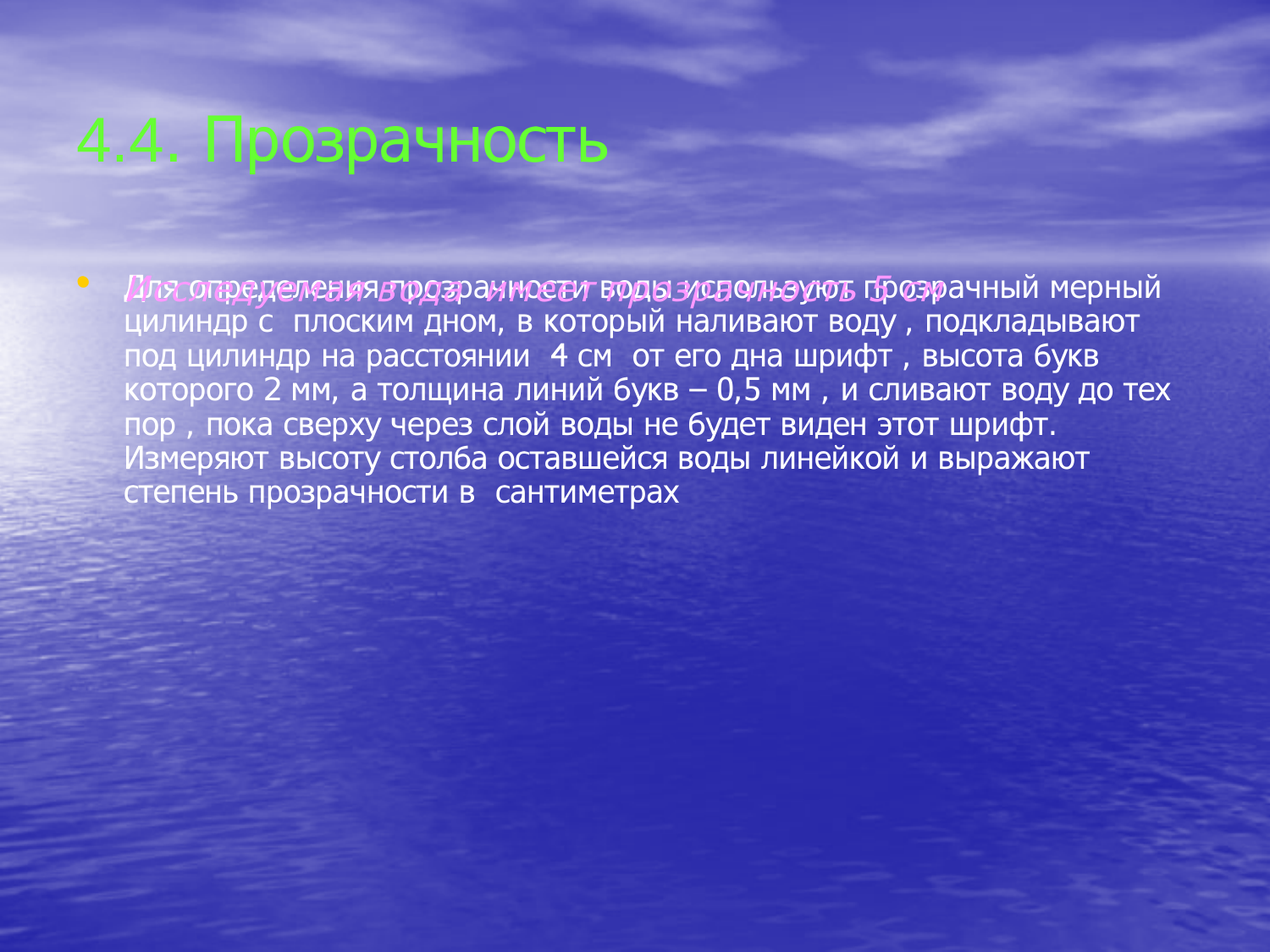

# 4.4. Прозрачность
Для определения прозрачности воды используют прозрачный мерный  цилиндр с  плоским дном, в который наливают воду , подкладывают под цилиндр на расстоянии  4 см  от его дна шрифт , высота букв которого 2 мм, а толщина линий букв – 0,5 мм , и сливают воду до тех пор , пока сверху через слой воды не будет виден этот шрифт. Измеряют высоту столба оставшейся воды линейкой и выражают степень прозрачности в  сантиметрах
Исследуемая вода  имеет прозрачность 5 см